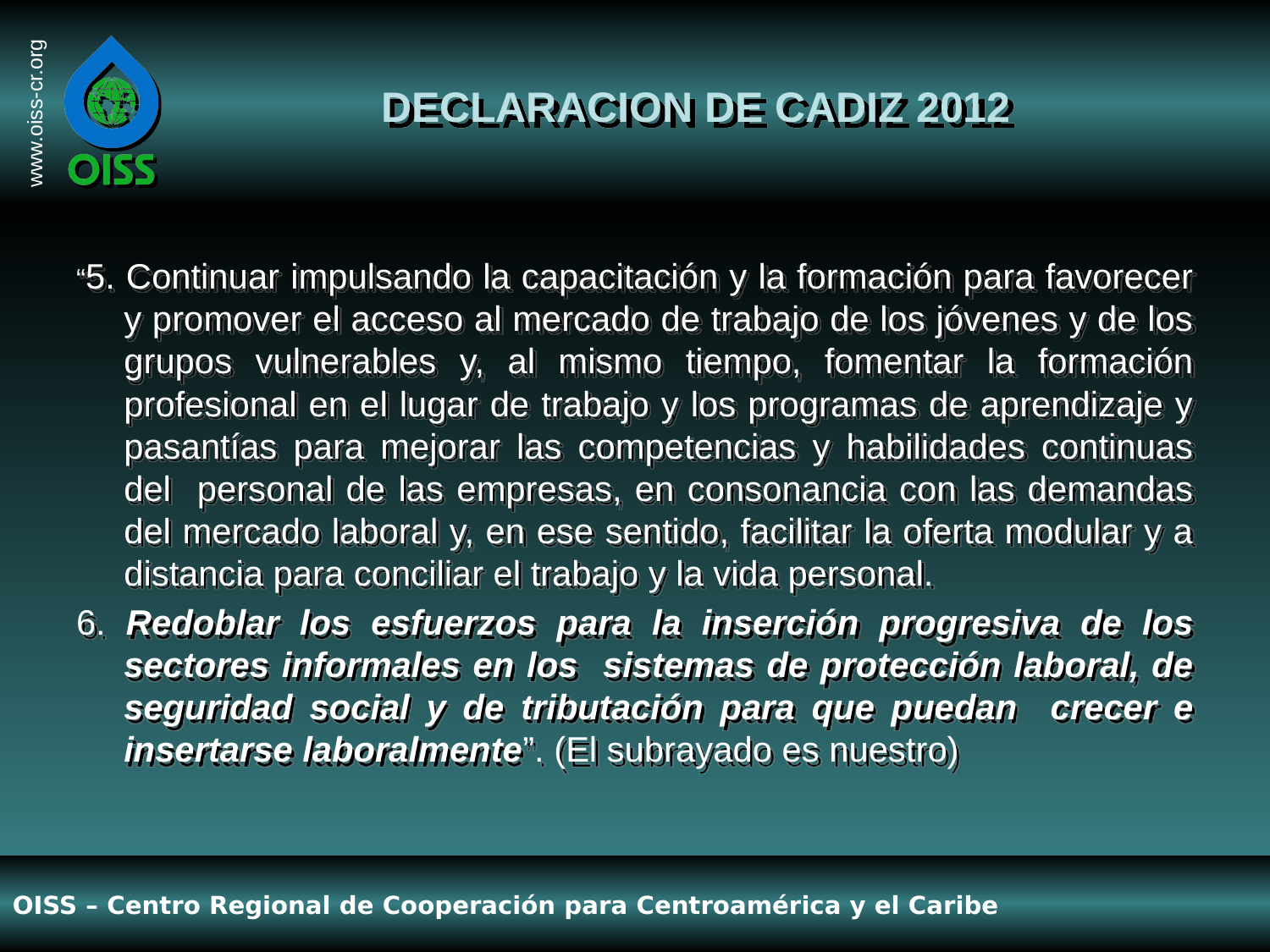

# DECLARACION DE CADIZ 2012
“5. Continuar impulsando la capacitación y la formación para favorecer y promover el acceso al mercado de trabajo de los jóvenes y de los grupos vulnerables y, al mismo tiempo, fomentar la formación profesional en el lugar de trabajo y los programas de aprendizaje y pasantías para mejorar las competencias y habilidades continuas del  personal de las empresas, en consonancia con las demandas del mercado laboral y, en ese sentido, facilitar la oferta modular y a distancia para conciliar el trabajo y la vida personal.
6. Redoblar los esfuerzos para la inserción progresiva de los sectores informales en los  sistemas de protección laboral, de seguridad social y de tributación para que puedan  crecer e insertarse laboralmente”. (El subrayado es nuestro)